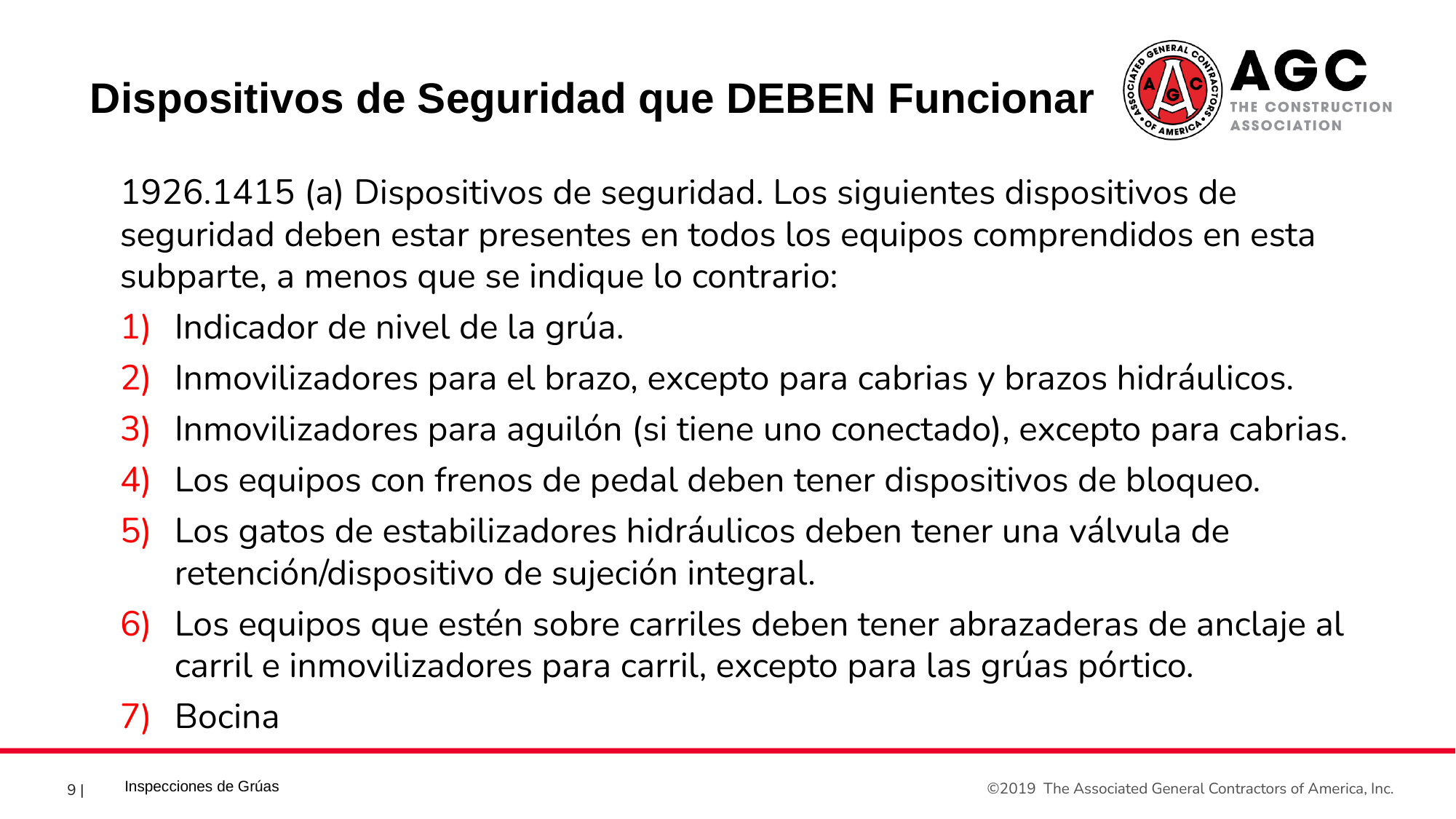

Dispositivos de Seguridad que DEBEN Funcionar
1926.1415 (a) Dispositivos de seguridad. Los siguientes dispositivos de seguridad deben estar presentes en todos los equipos comprendidos en esta subparte, a menos que se indique lo contrario:
Indicador de nivel de la grúa.
Inmovilizadores para el brazo, excepto para cabrias y brazos hidráulicos.
Inmovilizadores para aguilón (si tiene uno conectado), excepto para cabrias.
Los equipos con frenos de pedal deben tener dispositivos de bloqueo.
Los gatos de estabilizadores hidráulicos deben tener una válvula de retención/dispositivo de sujeción integral.
Los equipos que estén sobre carriles deben tener abrazaderas de anclaje al carril e inmovilizadores para carril, excepto para las grúas pórtico.
Bocina
Inspecciones de Grúas